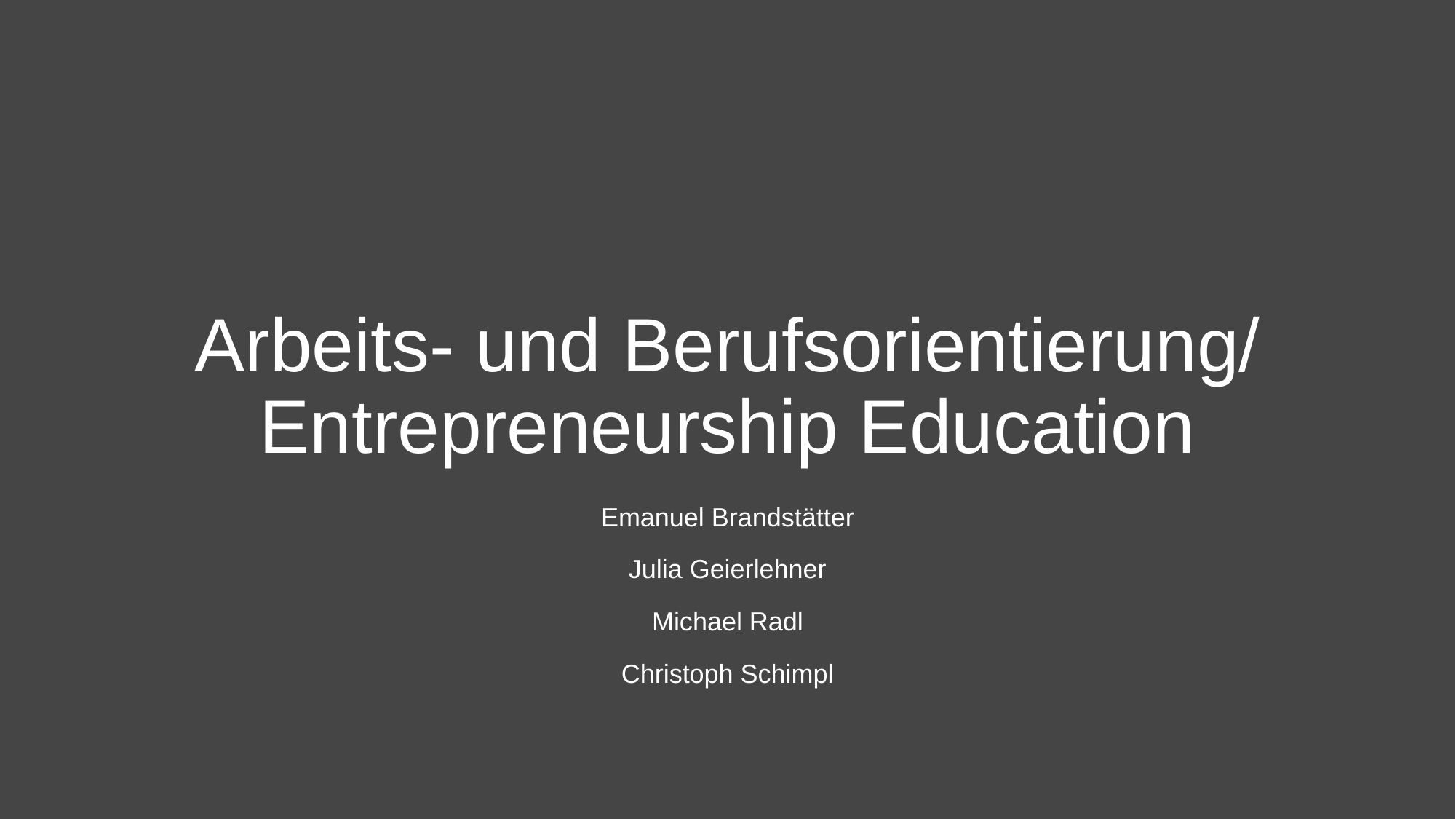

# Arbeits- und Berufsorientierung/ Entrepreneurship Education
Emanuel Brandstätter
Julia Geierlehner
Michael Radl
Christoph Schimpl